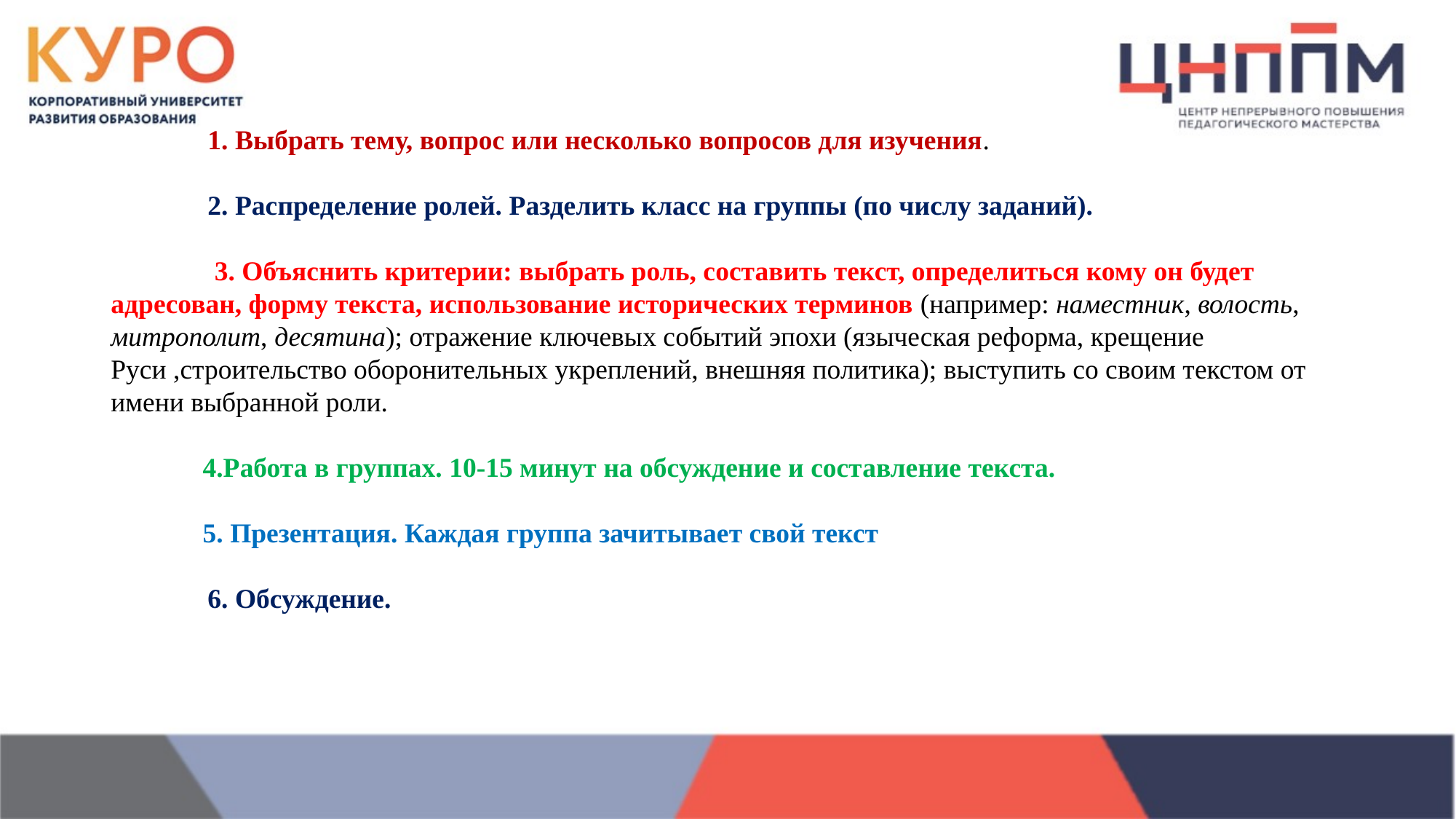

# 1. Выбрать тему, вопрос или несколько вопросов для изучения. 2. Распределение ролей. Разделить класс на группы (по числу заданий). 3. Объяснить критерии: выбрать роль, составить текст, определиться кому он будет адресован, форму текста, использование исторических терминов (например: наместник, волость, митрополит, десятина); отражение ключевых событий эпохи (языческая реформа, крещение Руси ,строительство оборонительных укреплений, внешняя политика); выступить со своим текстом от имени выбранной роли. 4.Работа в группах. 10-15 минут на обсуждение и составление текста. 5. Презентация. Каждая группа зачитывает свой текст 6. Обсуждение.